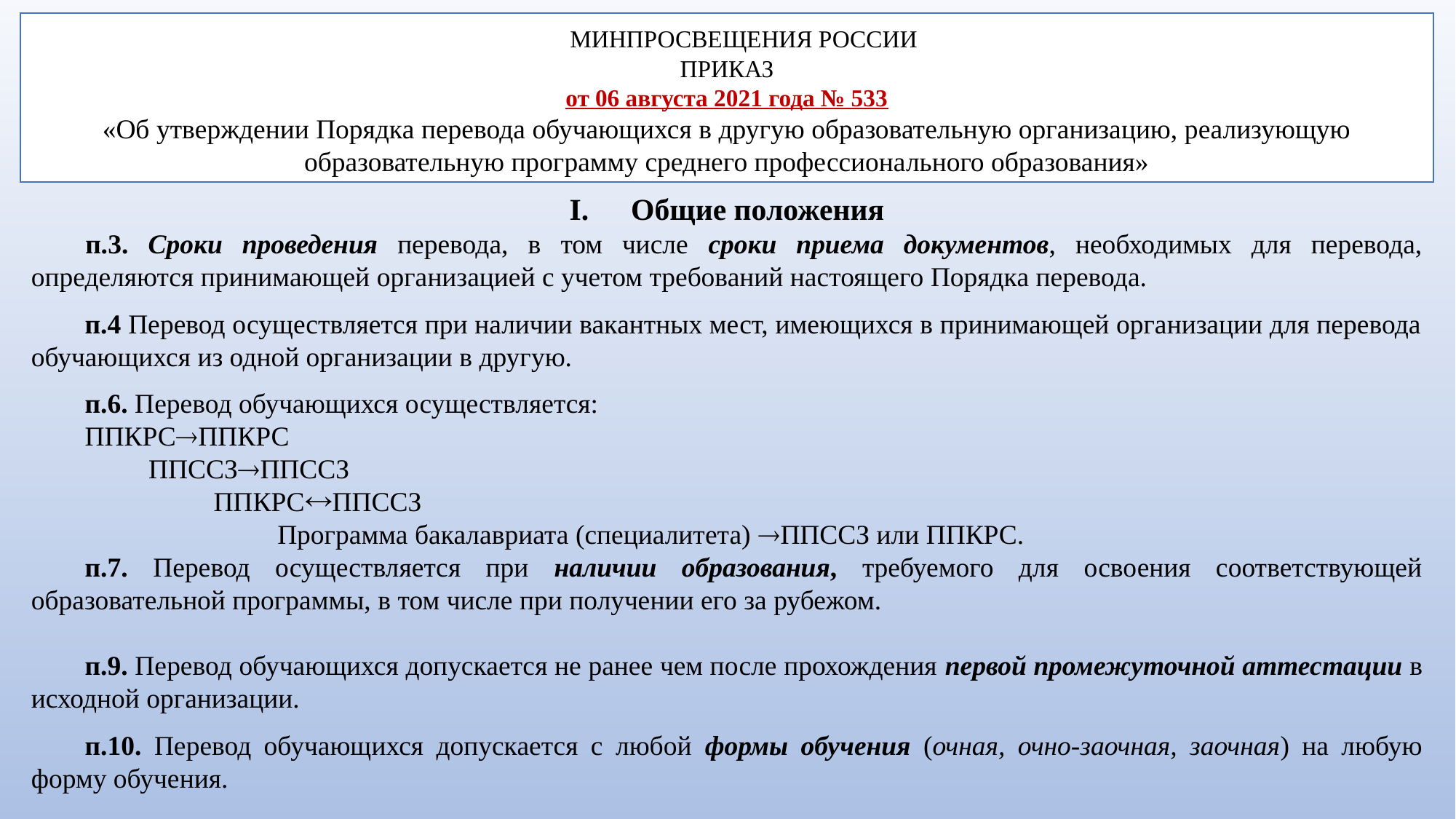

МИНПРОСВЕЩЕНИЯ РОССИИ
ПРИКАЗ
от 06 августа 2021 года № 533
«Об утверждении Порядка перевода обучающихся в другую образовательную организацию, реализующую образовательную программу среднего профессионального образования»
Общие положения
п.3. Сроки проведения перевода, в том числе сроки приема документов, необходимых для перевода, определяются принимающей организацией с учетом требований настоящего Порядка перевода.

п.4 Перевод осуществляется при наличии вакантных мест, имеющихся в принимающей организации для перевода обучающихся из одной организации в другую.

п.6. Перевод обучающихся осуществляется:
ППКРС→ППКРС
ППССЗ→ППССЗ
ППКРС↔ППССЗ
Программа бакалавриата (специалитета) →ППССЗ или ППКРС.
п.7. Перевод осуществляется при наличии образования, требуемого для освоения соответствующей образовательной программы, в том числе при получении его за рубежом.

п.9. Перевод обучающихся допускается не ранее чем после прохождения первой промежуточной аттестации в исходной организации.

п.10. Перевод обучающихся допускается с любой формы обучения (очная, очно-заочная, заочная) на любую форму обучения.